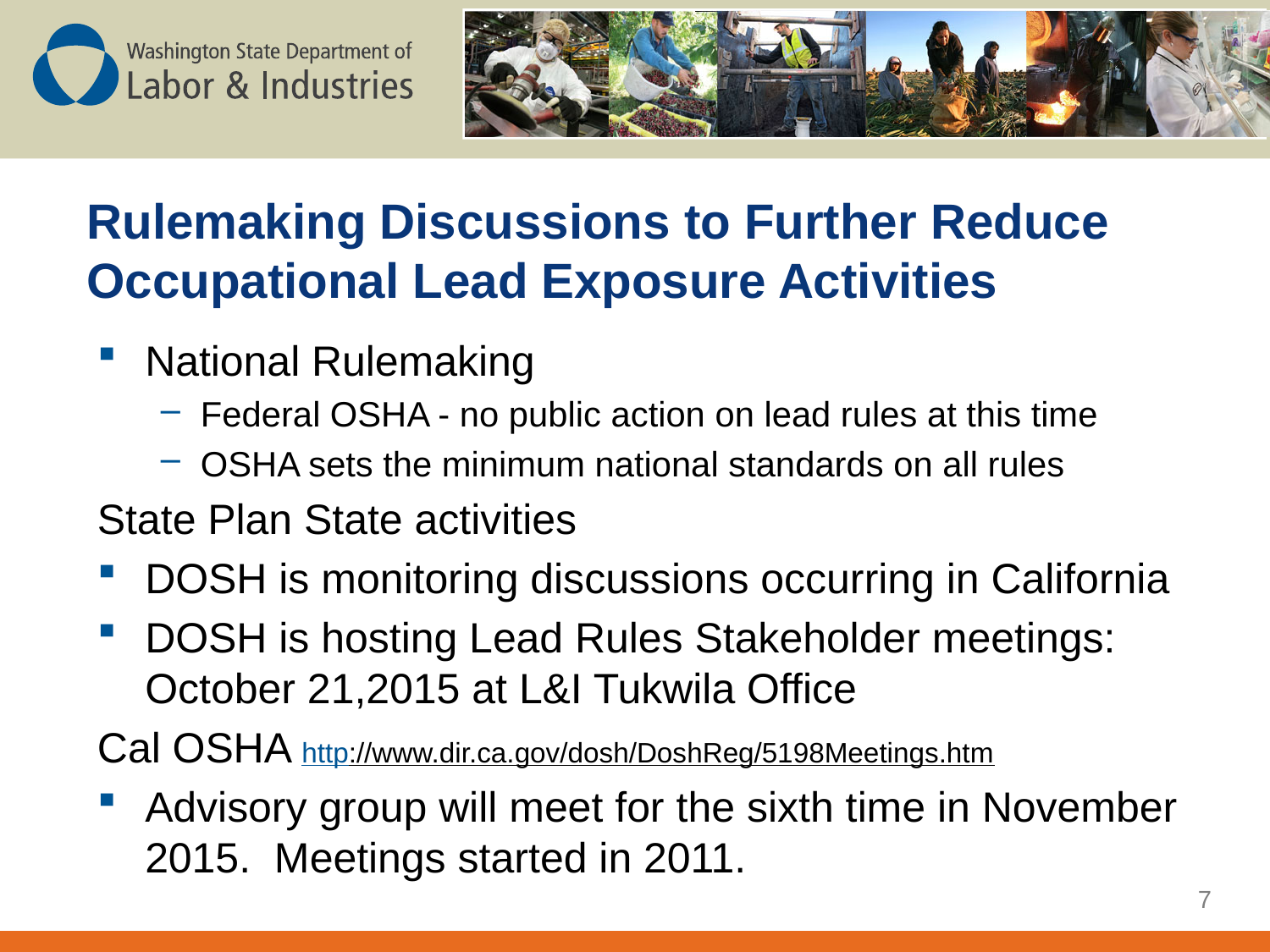

# Rulemaking Discussions to Further Reduce Occupational Lead Exposure Activities
National Rulemaking
Federal OSHA - no public action on lead rules at this time
OSHA sets the minimum national standards on all rules
State Plan State activities
DOSH is monitoring discussions occurring in California
DOSH is hosting Lead Rules Stakeholder meetings: October 21,2015 at L&I Tukwila Office
Cal OSHA http://www.dir.ca.gov/dosh/DoshReg/5198Meetings.htm
Advisory group will meet for the sixth time in November 2015.  Meetings started in 2011.
7